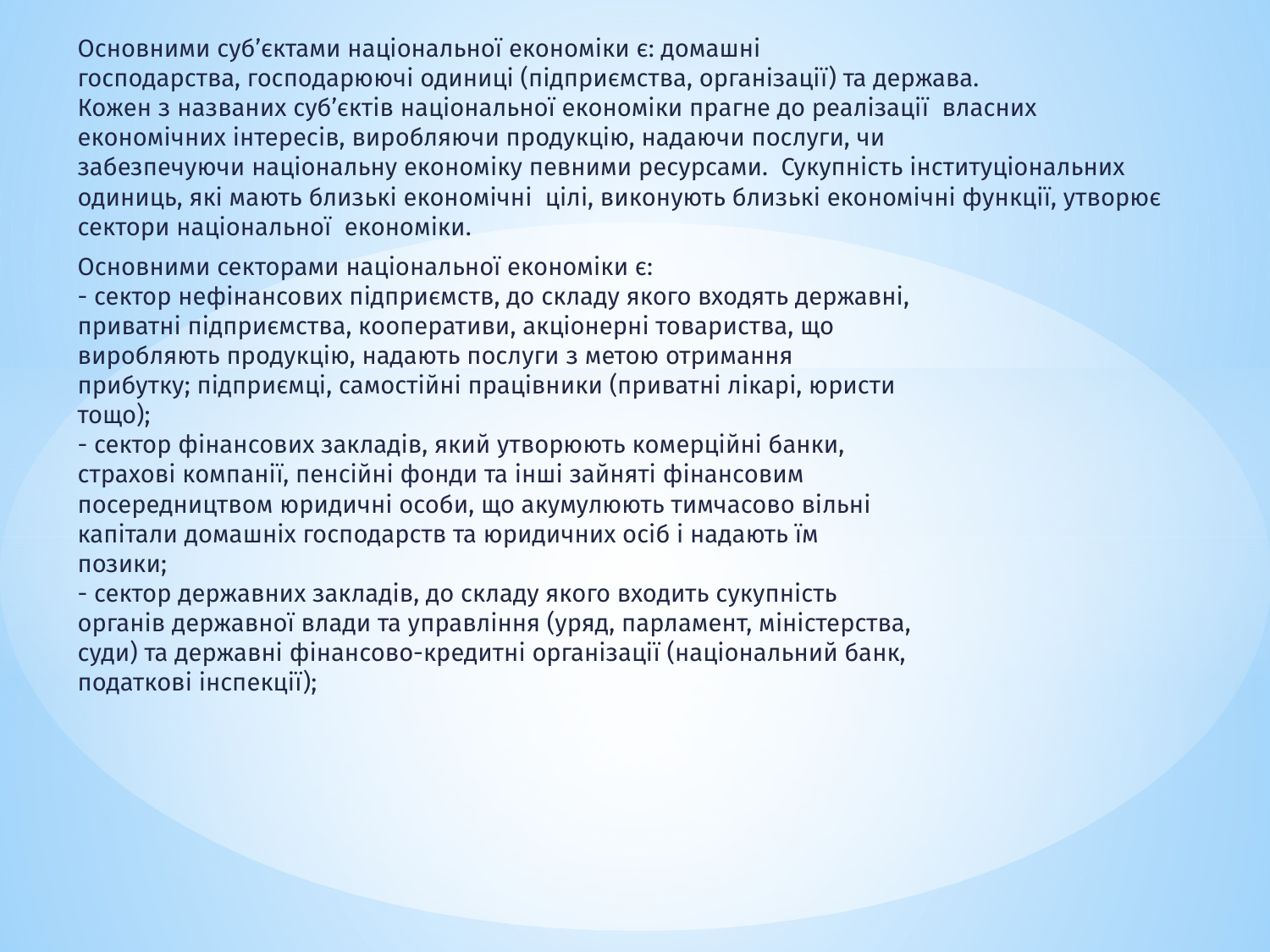

Основними суб’єктами національної економіки є: домашні
господарства, господарюючі одиниці (підприємства, організації) та держава.
Кожен з названих суб’єктів національної економіки прагне до реалізації  власних економічних інтересів, виробляючи продукцію, надаючи послуги, чи
забезпечуючи національну економіку певними ресурсами.  Сукупність інституціональних одиниць, які мають близькі економічні  цілі, виконують близькі економічні функції, утворює сектори національної  економіки.
Основними секторами національної економіки є:
- сектор нефінансових підприємств, до складу якого входять державні,
приватні підприємства, кооперативи, акціонерні товариства, що
виробляють продукцію, надають послуги з метою отримання
прибутку; підприємці, самостійні працівники (приватні лікарі, юристи
тощо);
- сектор фінансових закладів, який утворюють комерційні банки,
страхові компанії, пенсійні фонди та інші зайняті фінансовим
посередництвом юридичні особи, що акумулюють тимчасово вільні
капітали домашніх господарств та юридичних осіб і надають їм
позики;
- сектор державних закладів, до складу якого входить сукупність
органів державної влади та управління (уряд, парламент, міністерства,
суди) та державні фінансово-кредитні організації (національний банк,
податкові інспекції);